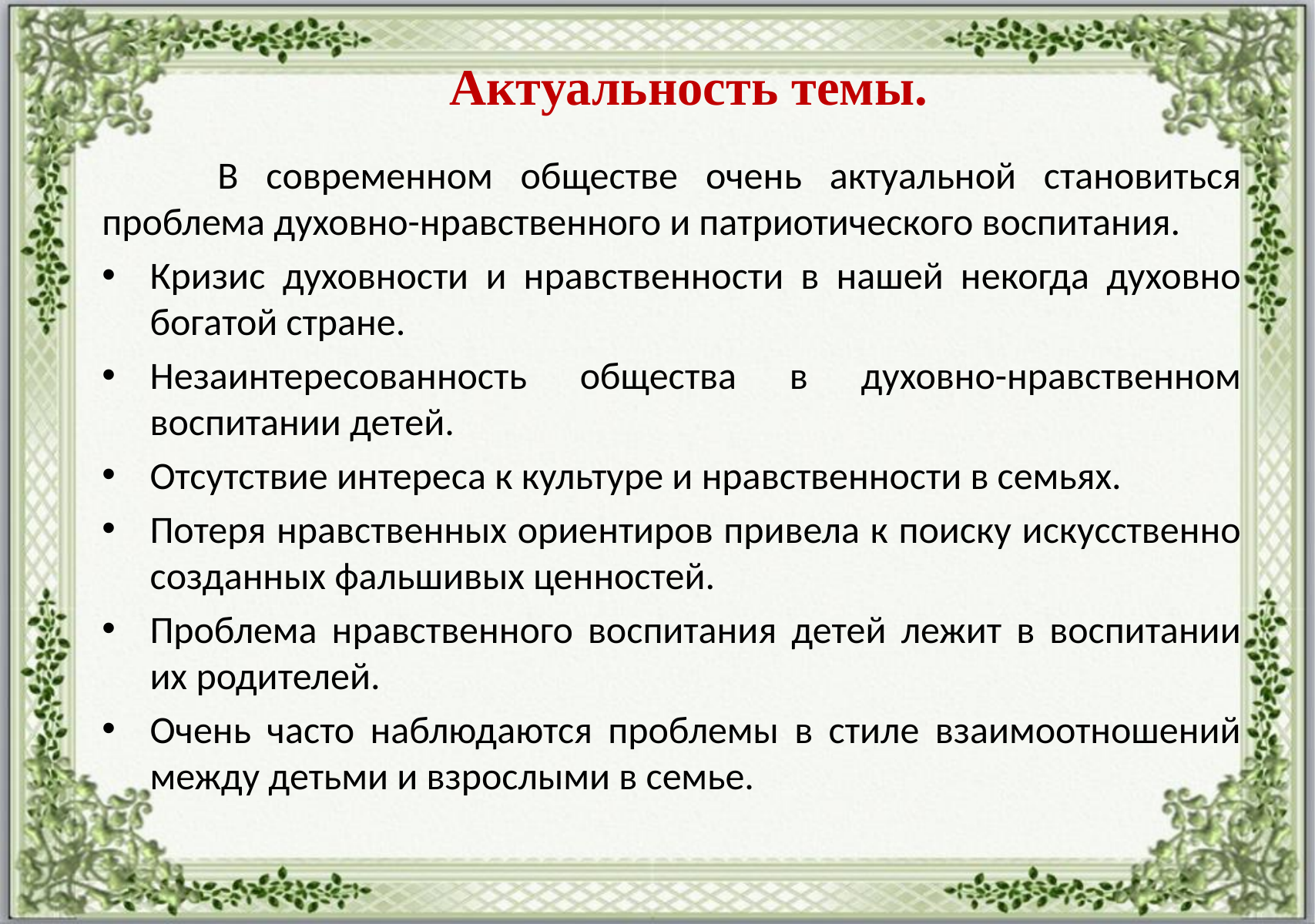

Актуальность темы.
	В современном обществе очень актуальной становиться проблема духовно-нравственного и патриотического воспитания.
Кризис духовности и нравственности в нашей некогда духовно богатой стране.
Незаинтересованность общества в духовно-нравственном воспитании детей.
Отсутствие интереса к культуре и нравственности в семьях.
Потеря нравственных ориентиров привела к поиску искусственно созданных фальшивых ценностей.
Проблема нравственного воспитания детей лежит в воспитании их родителей.
Очень часто наблюдаются проблемы в стиле взаимоотношений между детьми и взрослыми в семье.